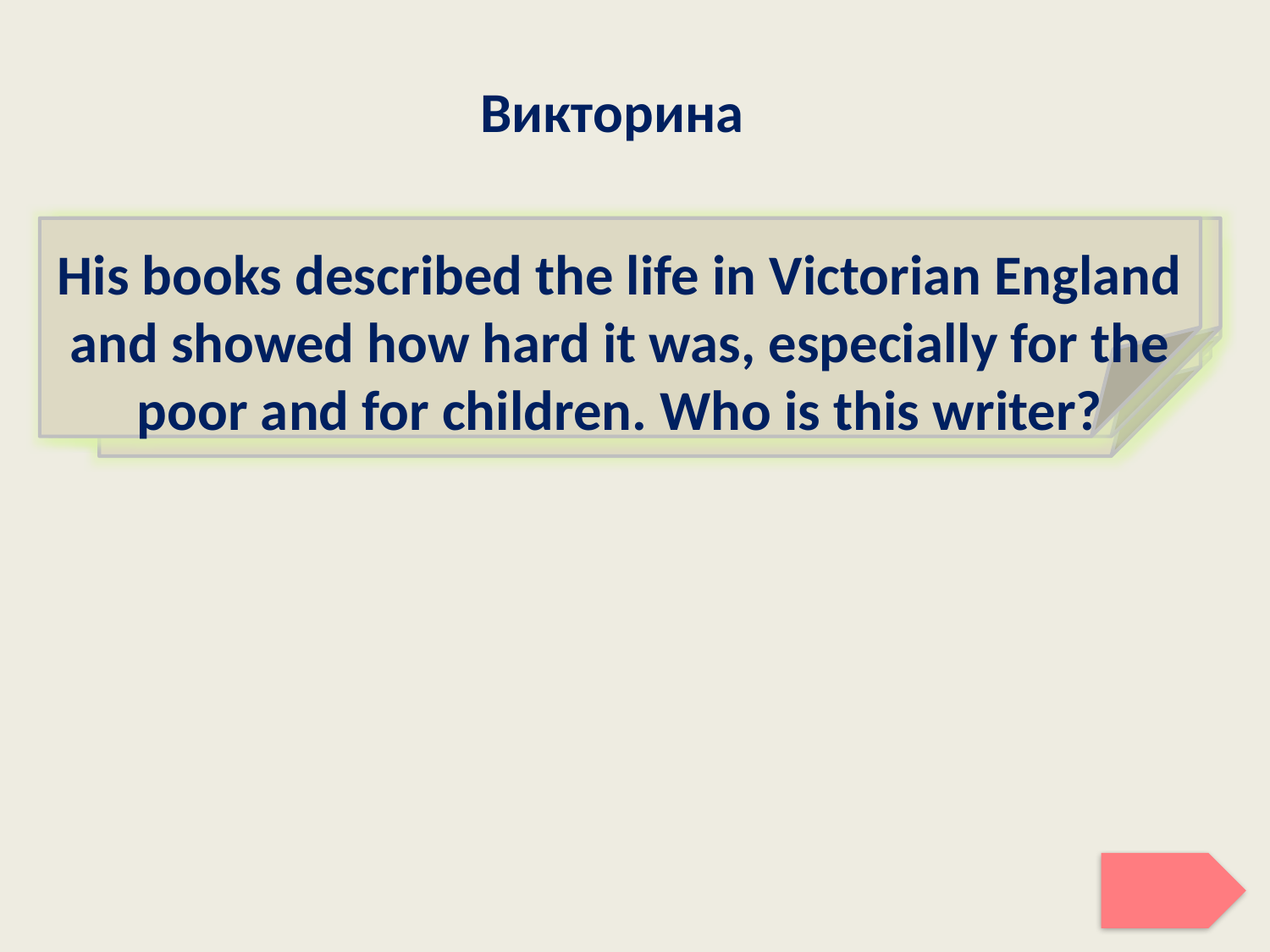

Викторина

His books described the life in Victorian England and showed how hard it was, especially for the poor and for children. Who is this writer?

A popular British writer, especially of children’s books which often combine frightening with humour.  Who is this?

What place in Oxford is connected with Lewis Carroll and his story "Alice in Wonderland“?

His real name was Charles Dodgson. What is his pseudonym?

Who is the author of the poem “My Heart in the Highlands? What  have you known about him?

What places are connected with William Shakespeare?

How is the famous Scottish poet R. Burns honoured by Scottish people?

What places in Britain are connected with Jane Austen?

      Where is Conan Doyle’s  Museum?

Who wrote “People and Prejudice and Emma”?

Who was the most popular novelist in the English language in the nineteenth century?

What is 221 Baker Street in London famous for?

What places are connected with Roald Dahl?

 Where is the Poet’s Corner?

What country is the motherland of  Walter Scott?

What have you known about Oscar Wilde ?